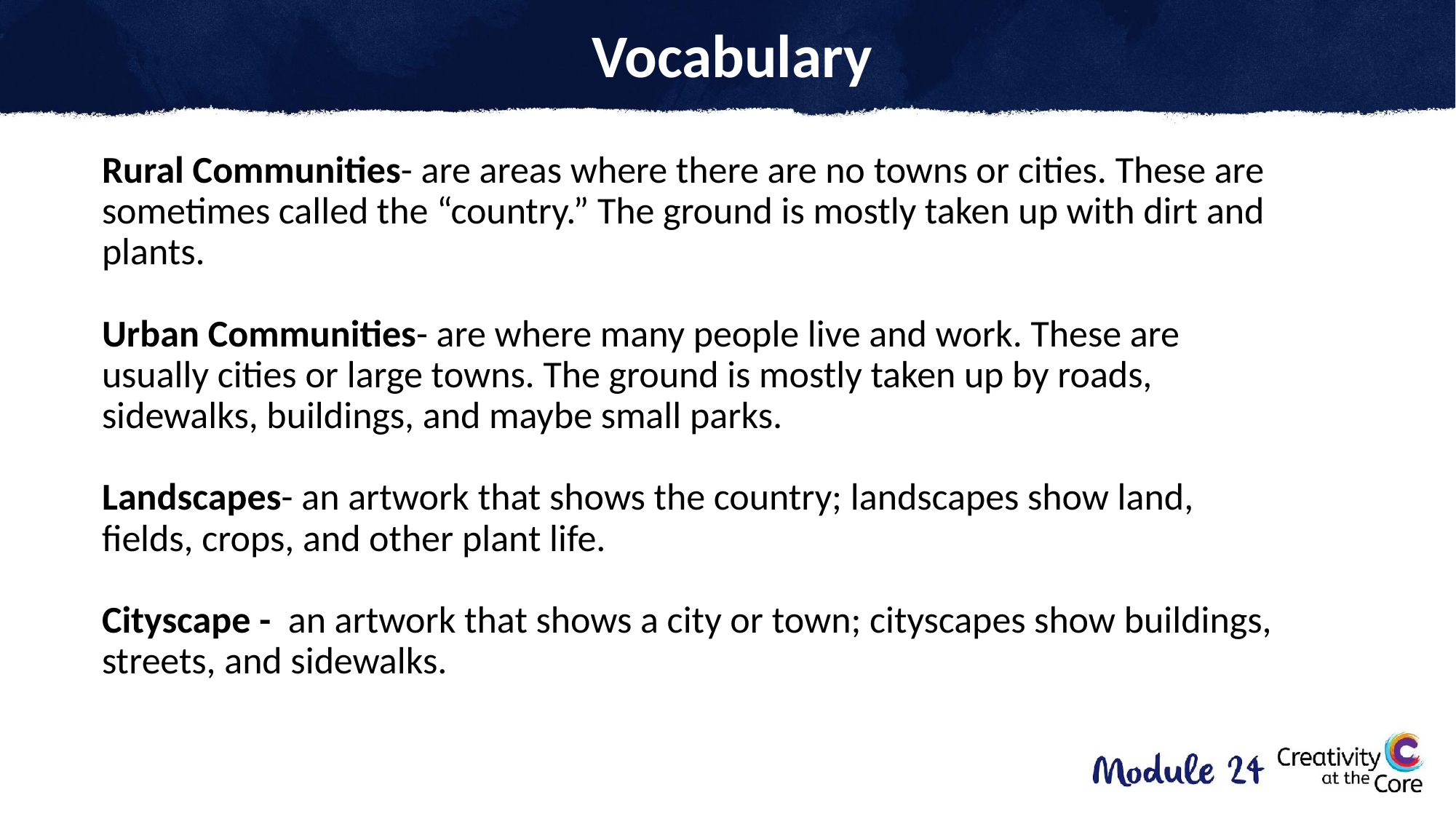

# Vocabulary
Rural Communities- are areas where there are no towns or cities. These are sometimes called the “country.” The ground is mostly taken up with dirt and plants.

Urban Communities- are where many people live and work. These are usually cities or large towns. The ground is mostly taken up by roads, sidewalks, buildings, and maybe small parks.

Landscapes- an artwork that shows the country; landscapes show land, fields, crops, and other plant life.

Cityscape -  an artwork that shows a city or town; cityscapes show buildings, streets, and sidewalks.